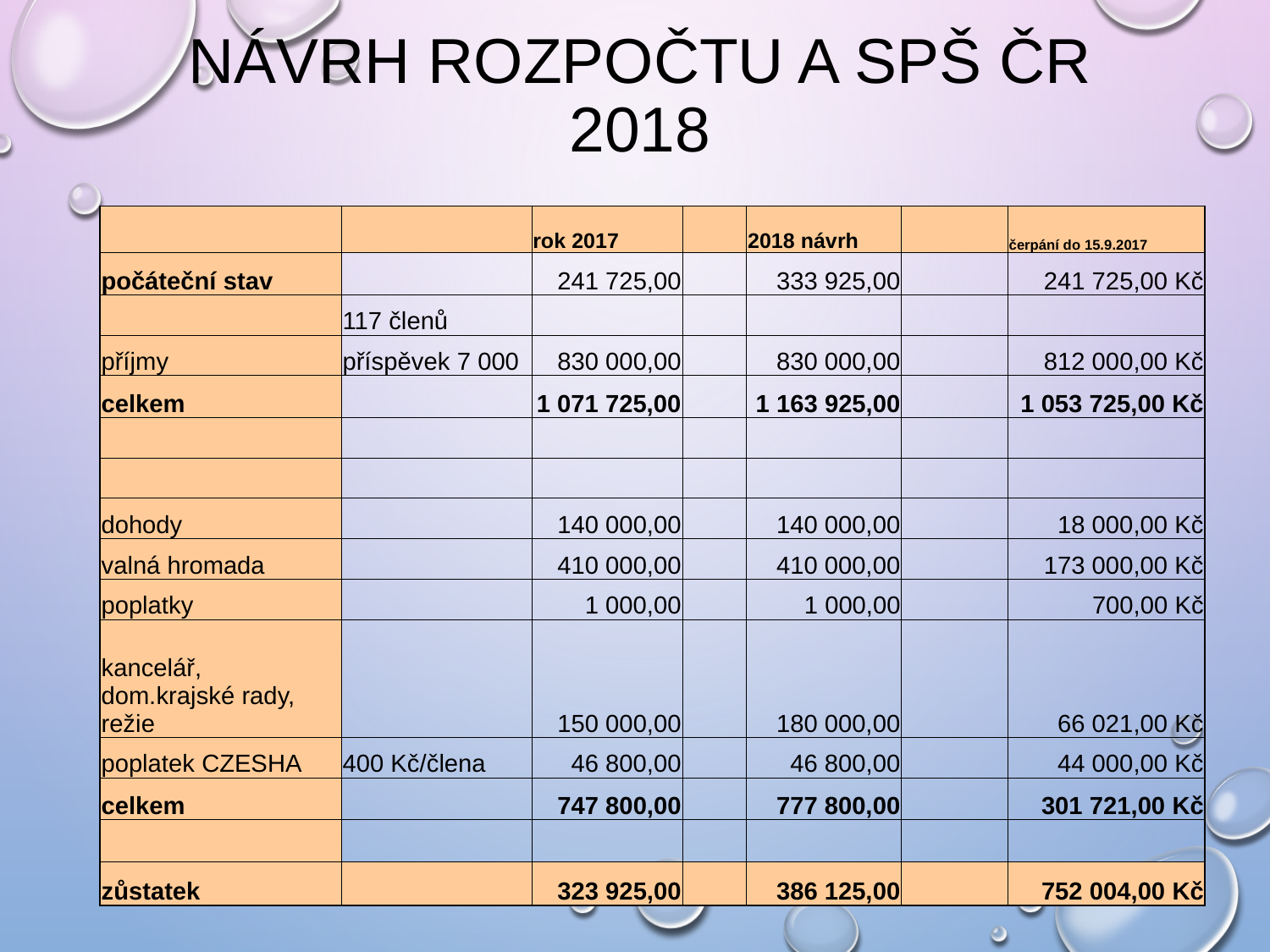

# Návrh rozpočtu a spš čr 2018
|  |  | rok 2017 |  | 2018 návrh |  | čerpání do 15.9.2017 |
| --- | --- | --- | --- | --- | --- | --- |
| počáteční stav |  | 241 725,00 |  | 333 925,00 |  | 241 725,00 Kč |
|  | 117 členů |  |  |  |  |  |
| příjmy | příspěvek 7 000 | 830 000,00 |  | 830 000,00 |  | 812 000,00 Kč |
| celkem |  | 1 071 725,00 |  | 1 163 925,00 |  | 1 053 725,00 Kč |
|  |  |  |  |  |  |  |
|  |  |  |  |  |  |  |
| dohody |  | 140 000,00 |  | 140 000,00 |  | 18 000,00 Kč |
| valná hromada |  | 410 000,00 |  | 410 000,00 |  | 173 000,00 Kč |
| poplatky |  | 1 000,00 |  | 1 000,00 |  | 700,00 Kč |
| kancelář, dom.krajské rady, režie |  | 150 000,00 |  | 180 000,00 |  | 66 021,00 Kč |
| poplatek CZESHA | 400 Kč/člena | 46 800,00 |  | 46 800,00 |  | 44 000,00 Kč |
| celkem |  | 747 800,00 |  | 777 800,00 |  | 301 721,00 Kč |
|  |  |  |  |  |  |  |
| zůstatek |  | 323 925,00 |  | 386 125,00 |  | 752 004,00 Kč |